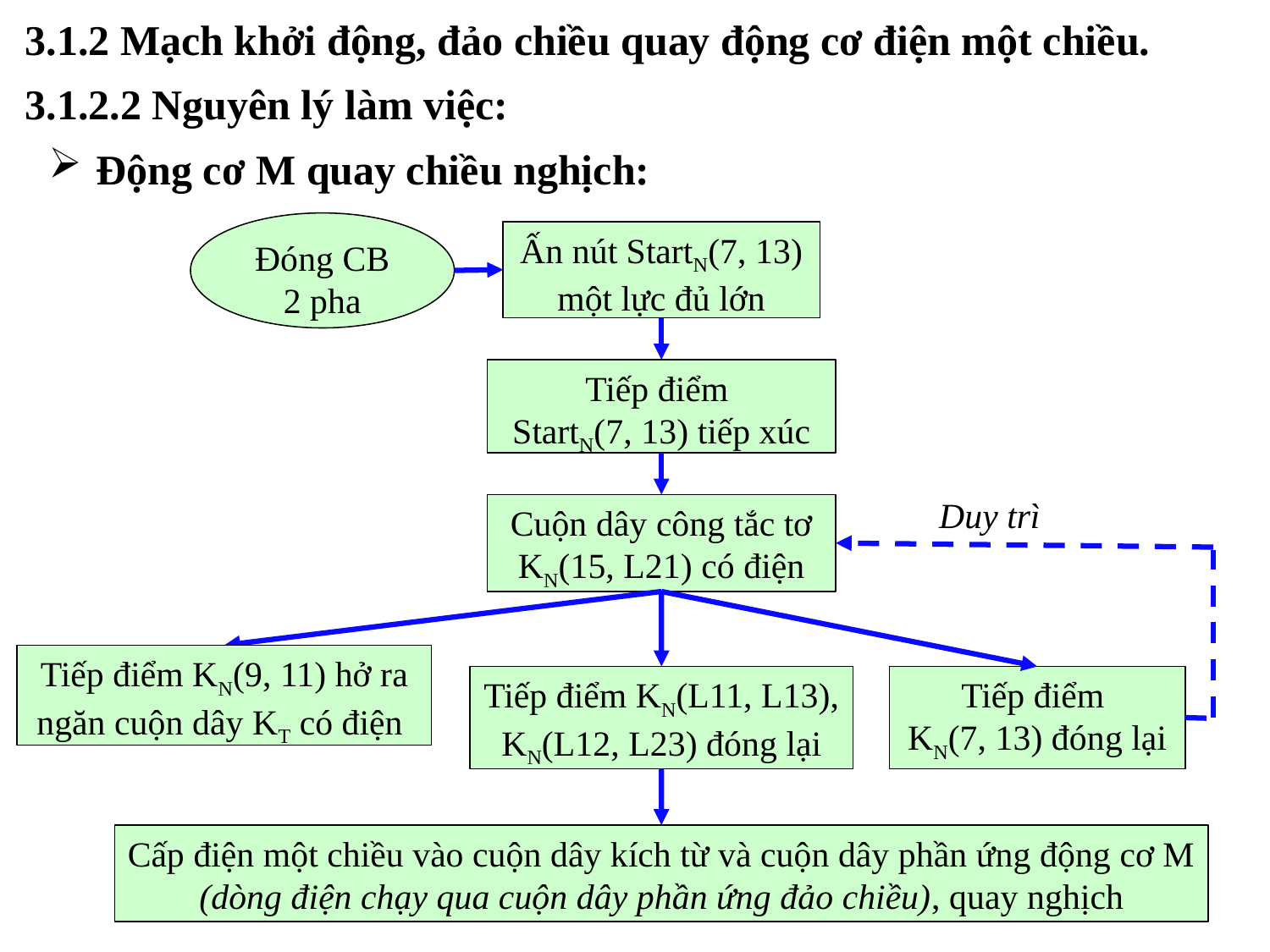

3.1.2 Mạch khởi động, đảo chiều quay động cơ điện một chiều.
3.1.2.2 Nguyên lý làm việc:
Động cơ M quay chiều nghịch:
Đóng CB 2 pha
Ấn nút StartN(7, 13) một lực đủ lớn
Tiếp điểm
StartN(7, 13) tiếp xúc
Duy trì
Cuộn dây công tắc tơ KN(15, L21) có điện
Tiếp điểm KN(9, 11) hở ra ngăn cuộn dây KT có điện
Tiếp điểm KN(L11, L13),
KN(L12, L23) đóng lại
Tiếp điểm
KN(7, 13) đóng lại
Cấp điện một chiều vào cuộn dây kích từ và cuộn dây phần ứng động cơ M (dòng điện chạy qua cuộn dây phần ứng đảo chiều), quay nghịch